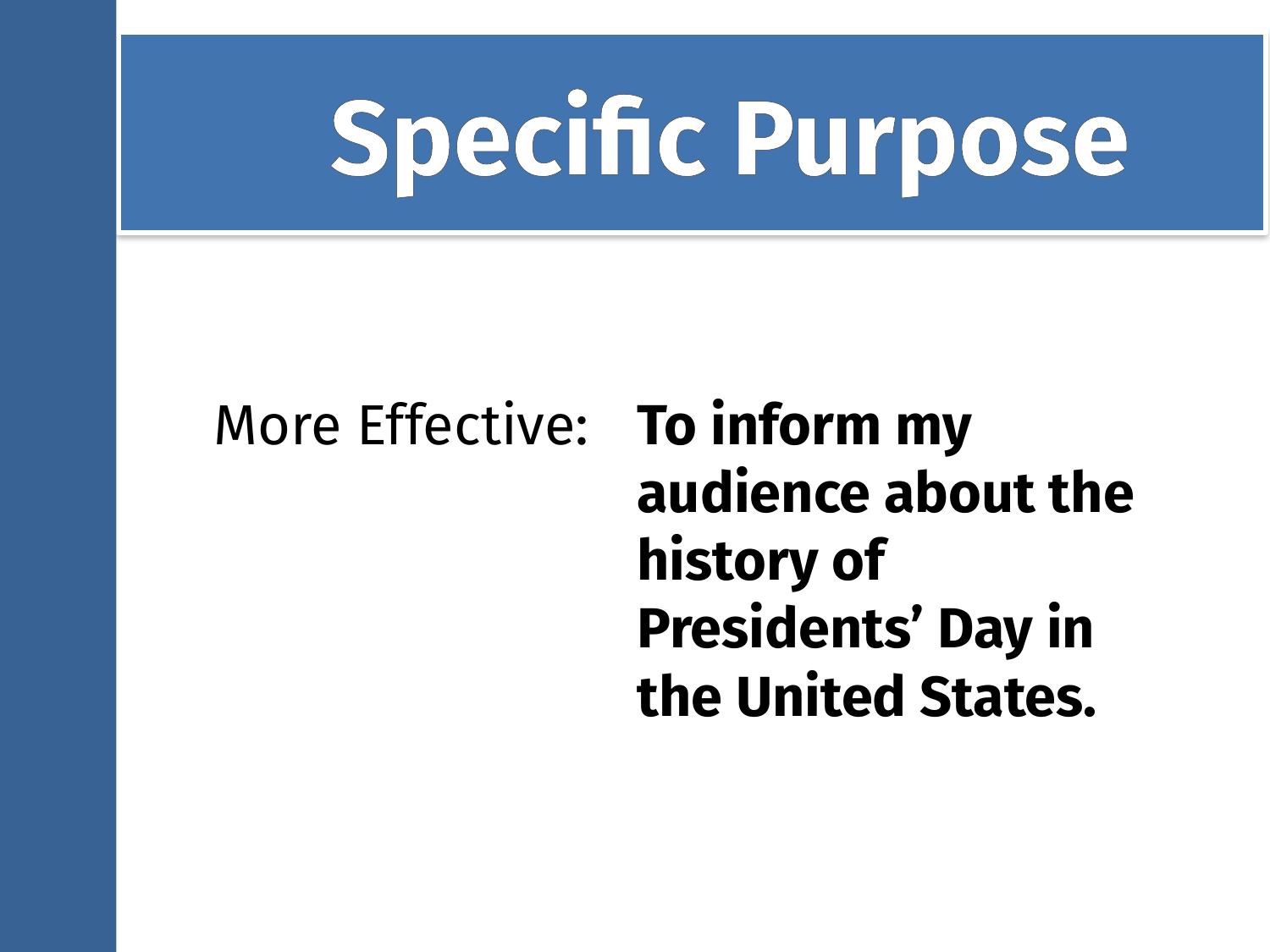

# Specific Purpose
| More Effective: | To inform my audience about the history of Presidents’ Day in the United States. |
| --- | --- |